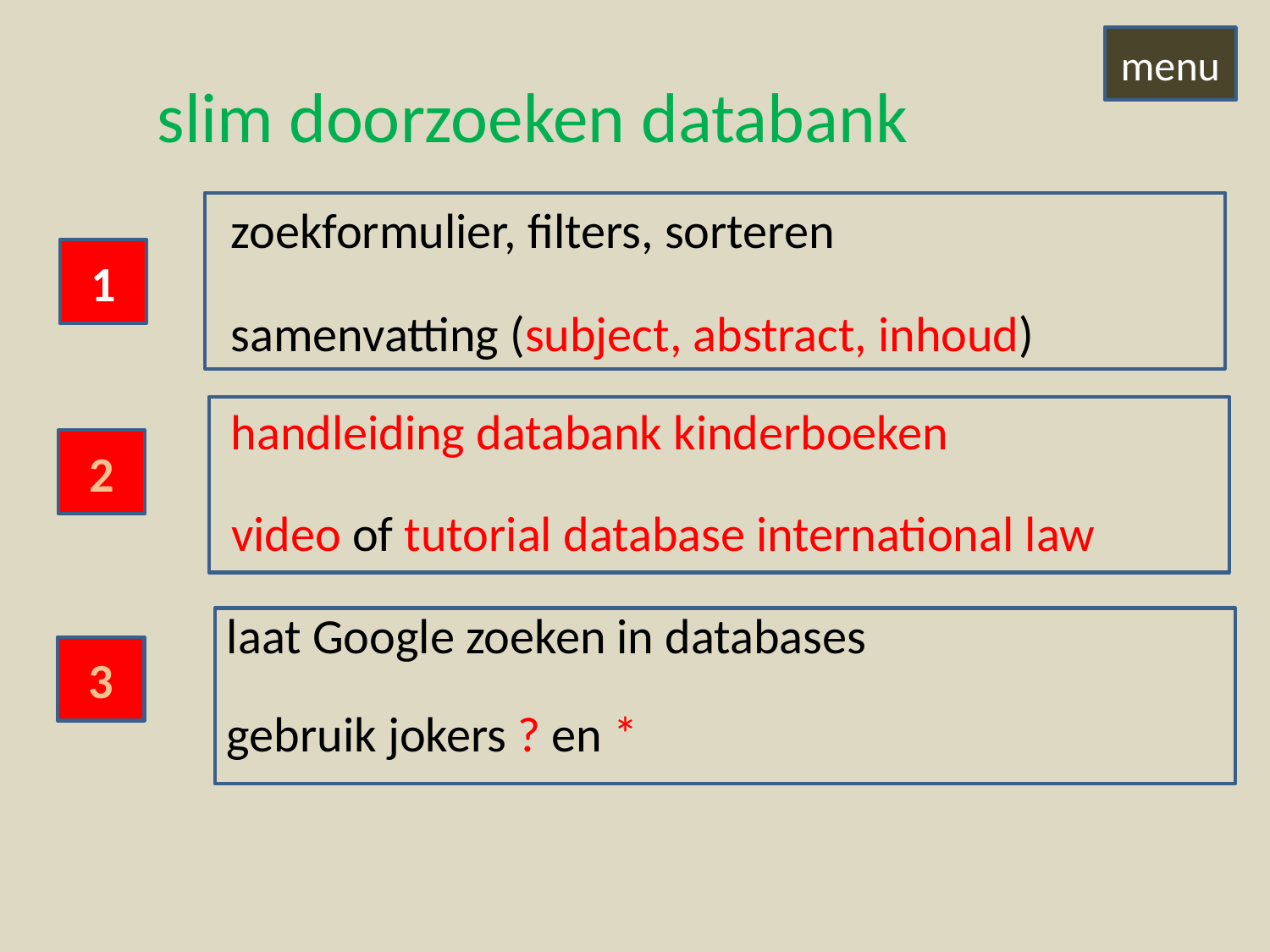

menu
slim doorzoeken databank

zoekformulier, filters, sorteren
1
samenvatting (subject, abstract, inhoud)
handleiding databank kinderboeken

2
video of tutorial database international law
laat Google zoeken in databases

3
gebruik jokers ? en *